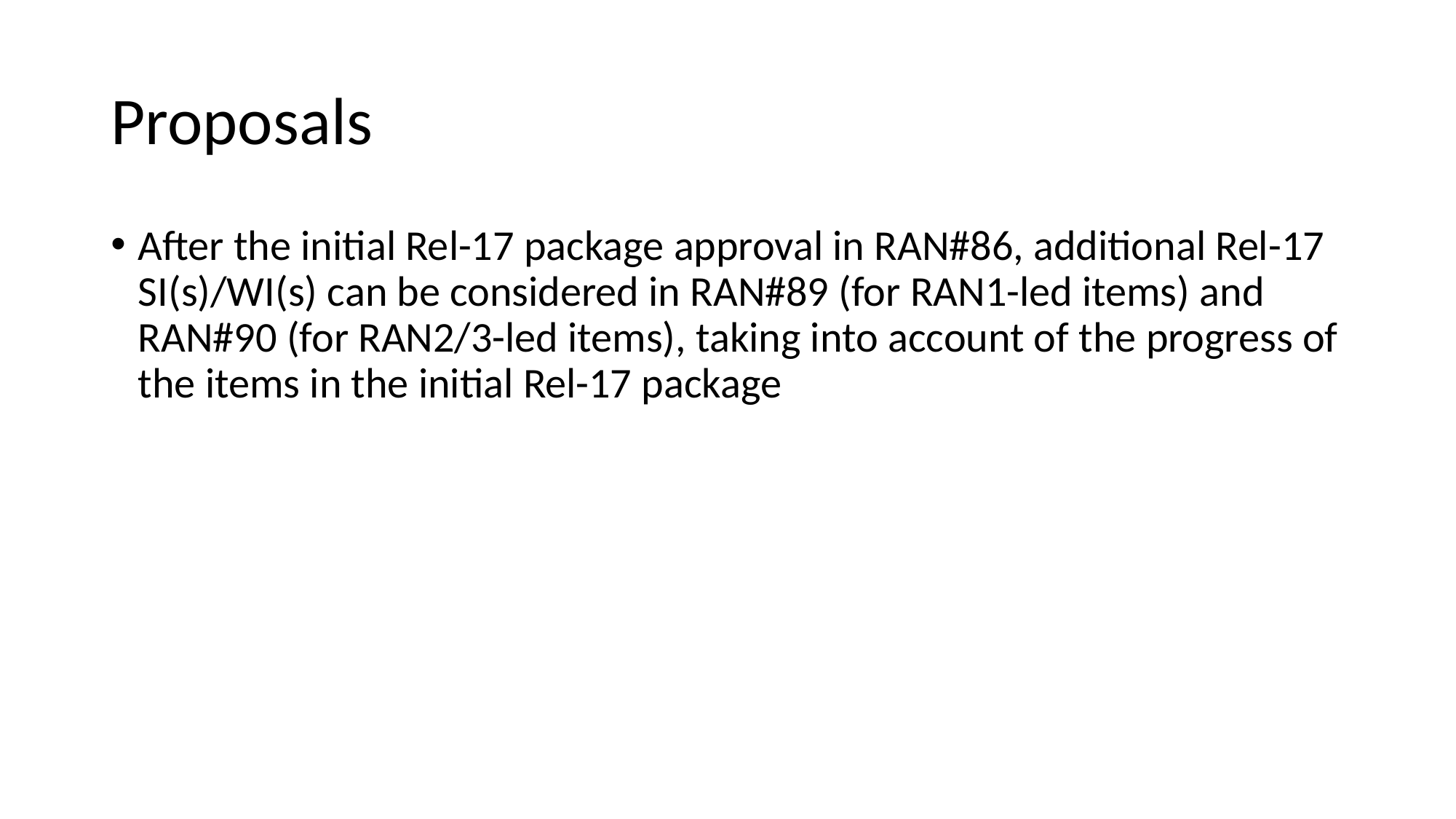

# Proposals
After the initial Rel-17 package approval in RAN#86, additional Rel-17 SI(s)/WI(s) can be considered in RAN#89 (for RAN1-led items) and RAN#90 (for RAN2/3-led items), taking into account of the progress of the items in the initial Rel-17 package